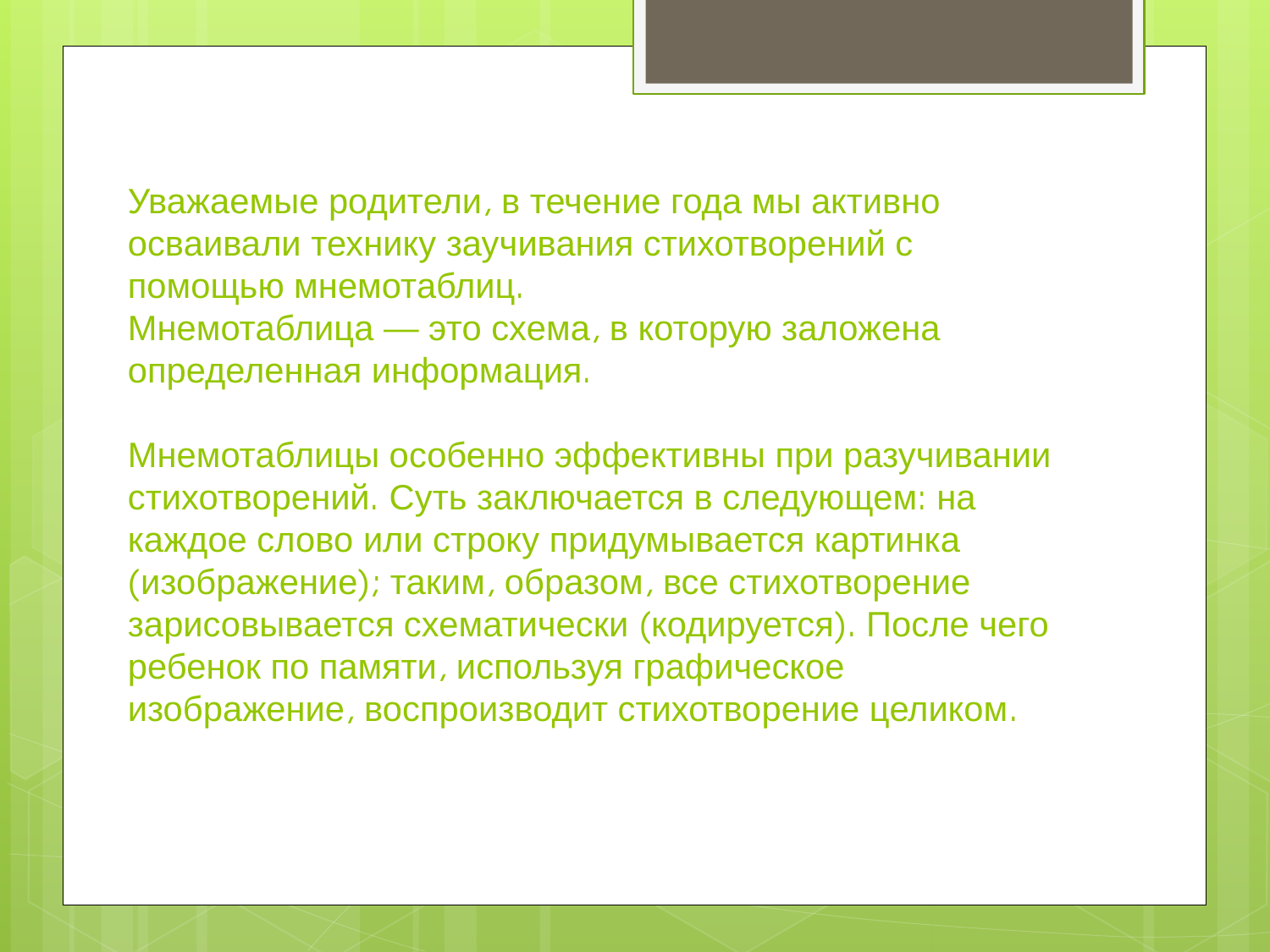

# Уважаемые родители, в течение года мы активно осваивали технику заучивания стихотворений с помощью мнемотаблиц. Мнемотаблица — это схема, в которую заложена определенная информация. Мнемотаблицы особенно эффективны при разучивании стихотворений. Суть заключается в следующем: на каждое слово или строку придумывается картинка (изображение); таким, образом, все стихотворение зарисовывается схематически (кодируется). После чего ребенок по памяти, используя графическое изображение, воспроизводит стихотворение целиком.